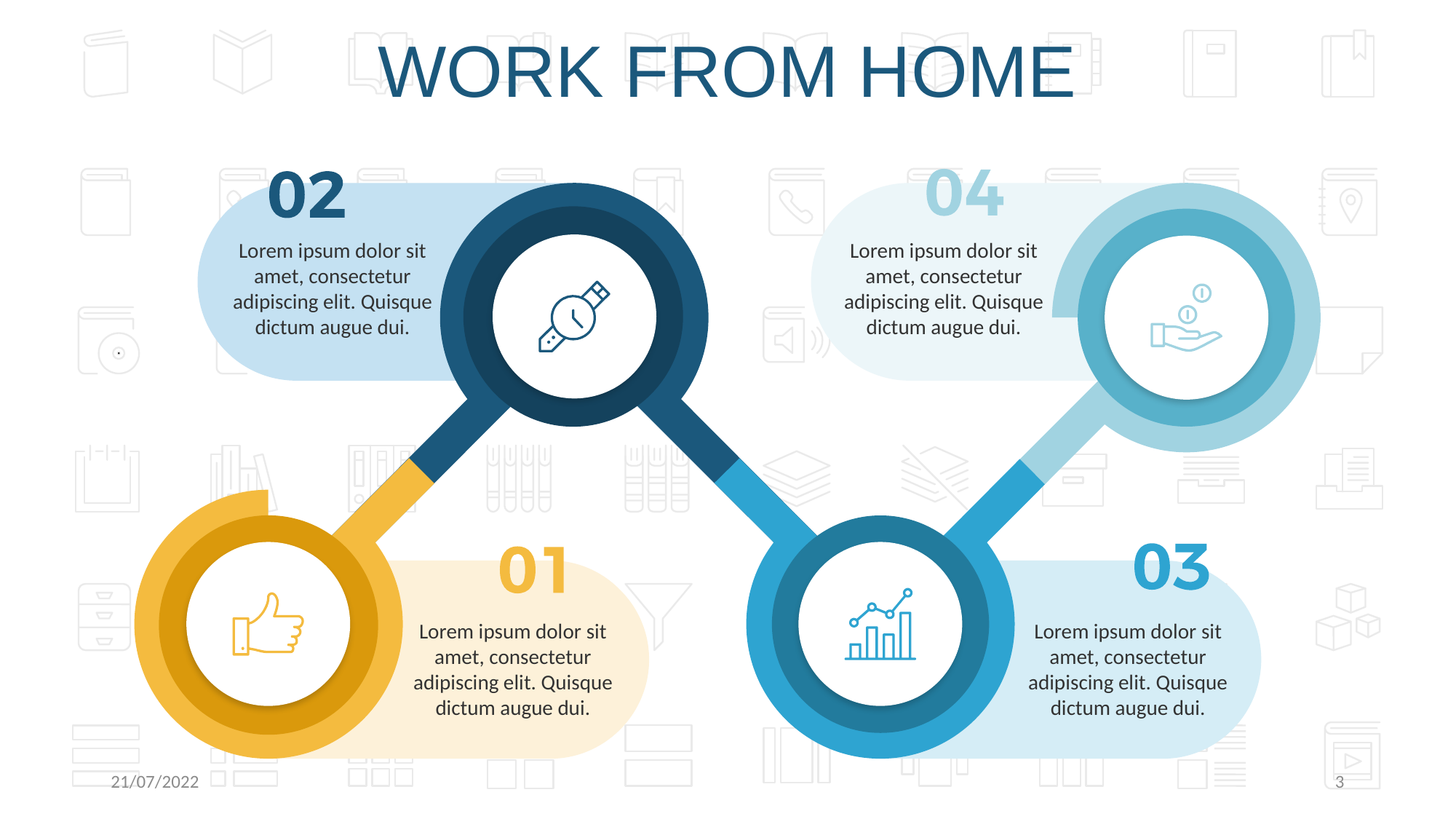

WORK FROM HOME

Lorem ipsum dolor sit amet, consectetur adipiscing elit. Quisque dictum augue dui.
Lorem ipsum dolor sit amet, consectetur adipiscing elit. Quisque dictum augue dui.

Lorem ipsum dolor sit amet, consectetur adipiscing elit. Quisque dictum augue dui.
Lorem ipsum dolor sit amet, consectetur adipiscing elit. Quisque dictum augue dui.
21/07/2022
3